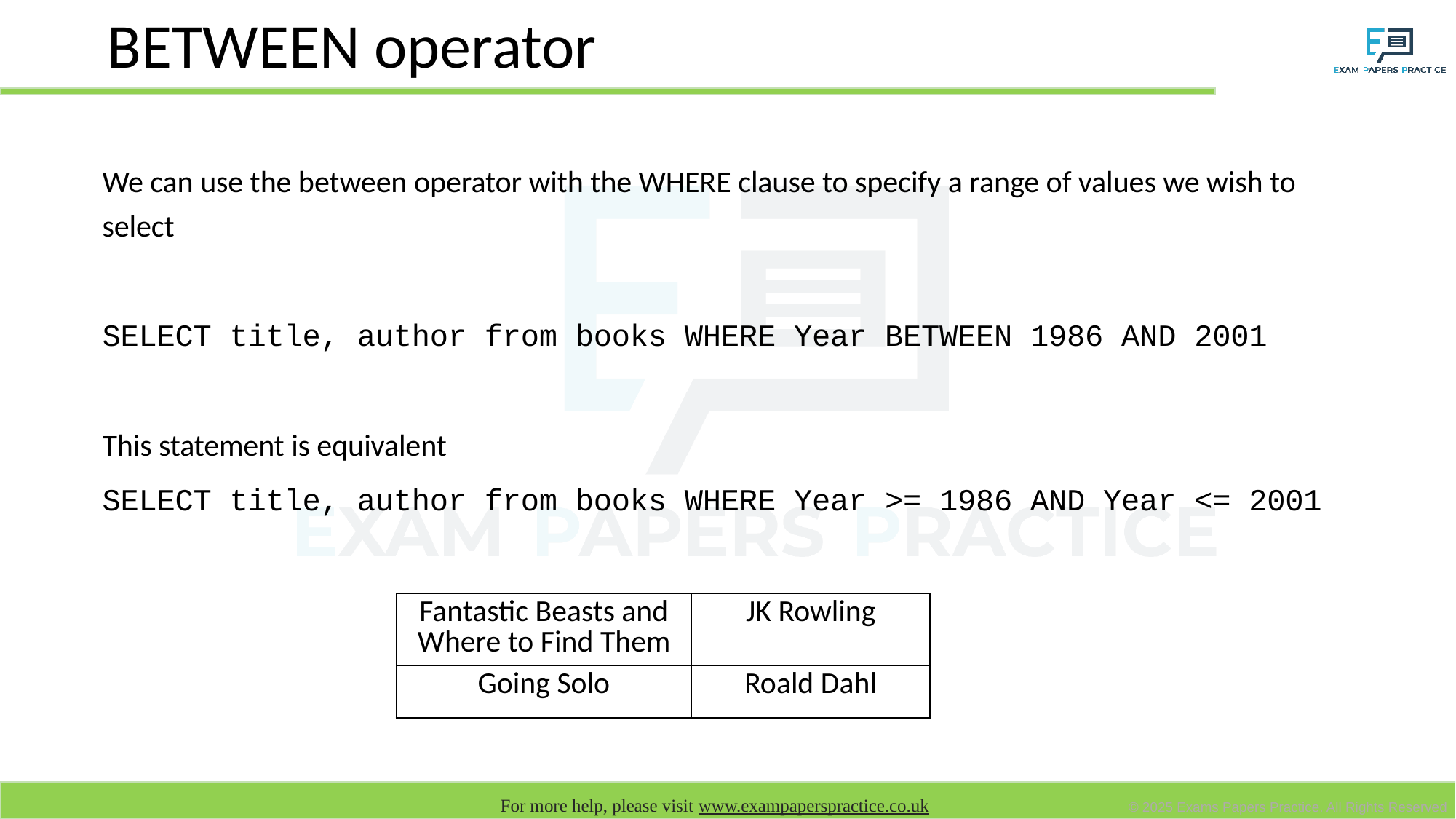

# BETWEEN operator
We can use the between operator with the WHERE clause to specify a range of values we wish to select

SELECT title, author from books WHERE Year BETWEEN 1986 AND 2001

This statement is equivalent
SELECT title, author from books WHERE Year >= 1986 AND Year <= 2001

| Fantastic Beasts and Where to Find Them | JK Rowling |
| --- | --- |
| Going Solo | Roald Dahl |